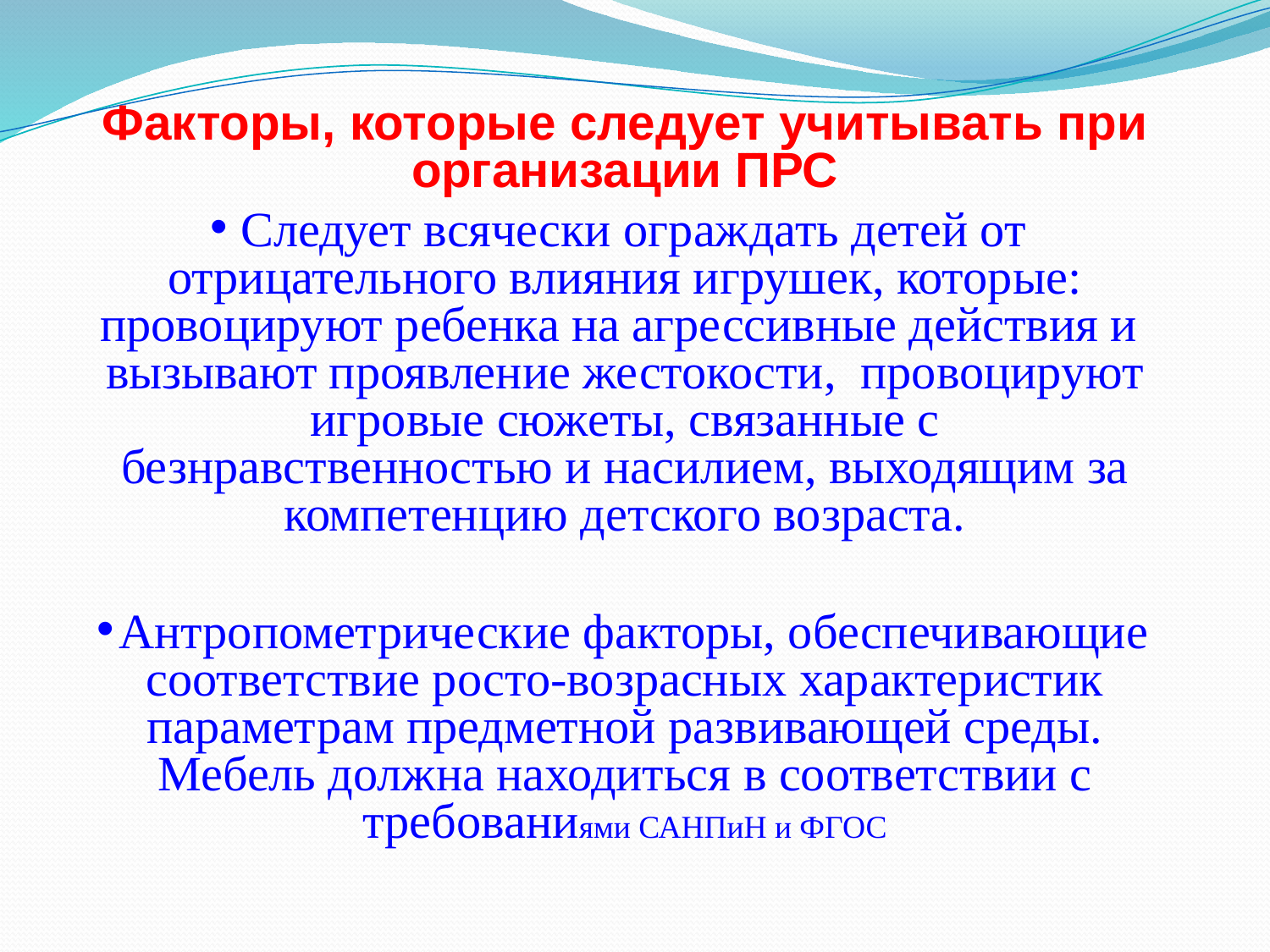

Факторы, которые следует учитывать при организации ПРС
Следует всячески ограждать детей от отрицательного влияния игрушек, которые: провоцируют ребенка на агрессивные действия и  вызывают проявление жестокости,  провоцируют игровые сюжеты, связанные с безнравственностью и насилием, выходящим за компетенцию детского возраста.

Антропометрические факторы, обеспечивающие соответствие росто-возрасных характеристик параметрам предметной развивающей среды. Мебель должна находиться в соответствии с требованиями САНПиН и ФГОС